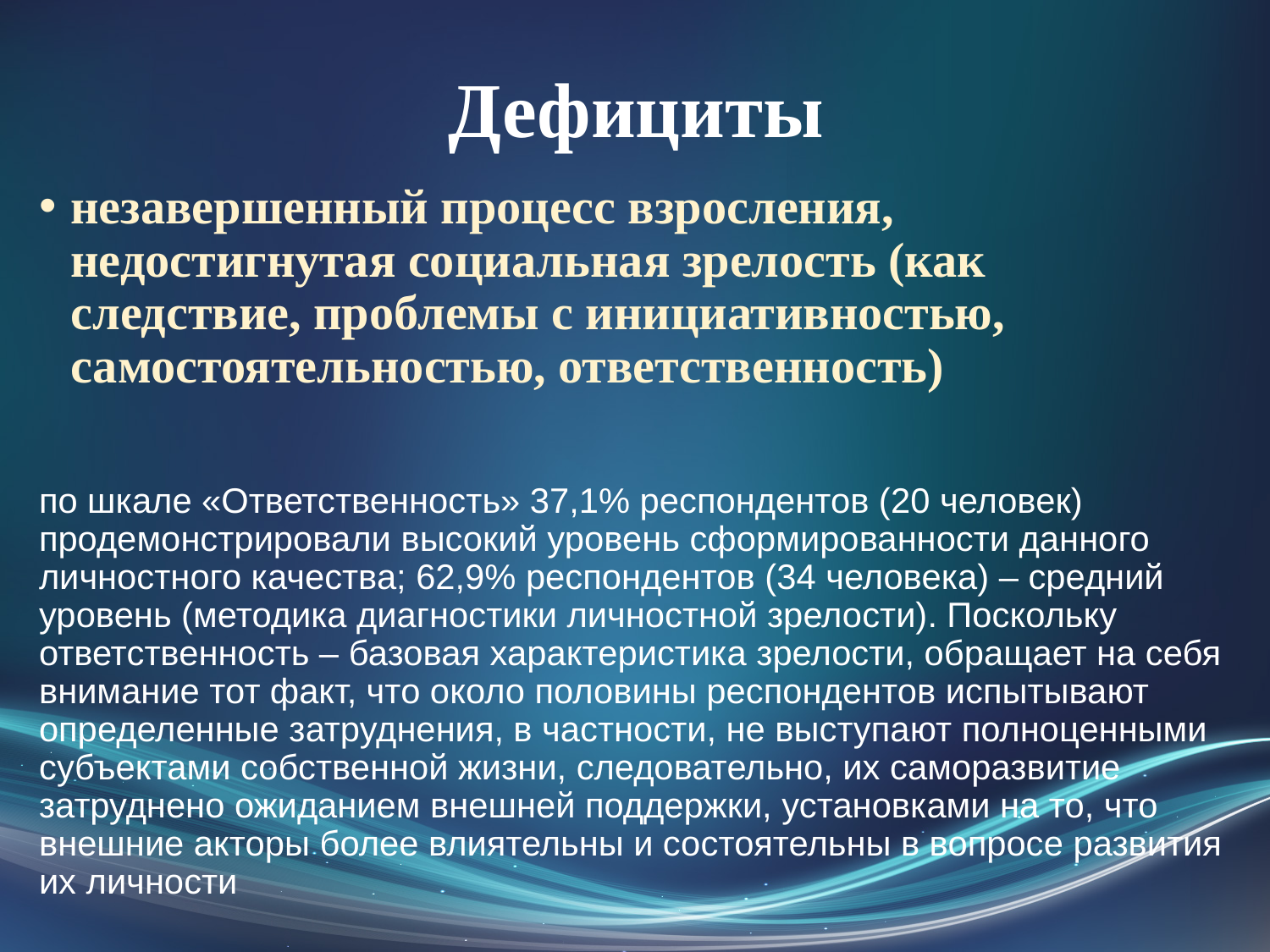

# Дефициты
незавершенный процесс взросления, недостигнутая социальная зрелость (как следствие, проблемы с инициативностью, самостоятельностью, ответственность)

по шкале «Ответственность» 37,1% респондентов (20 человек) продемонстрировали высокий уровень сформированности данного личностного качества; 62,9% респондентов (34 человека) – средний уровень (методика диагностики личностной зрелости). Поскольку ответственность – базовая характеристика зрелости, обращает на себя внимание тот факт, что около половины респондентов испытывают определенные затруднения, в частности, не выступают полноценными субъектами собственной жизни, следовательно, их саморазвитие затруднено ожиданием внешней поддержки, установками на то, что внешние акторы более влиятельны и состоятельны в вопросе развития их личности